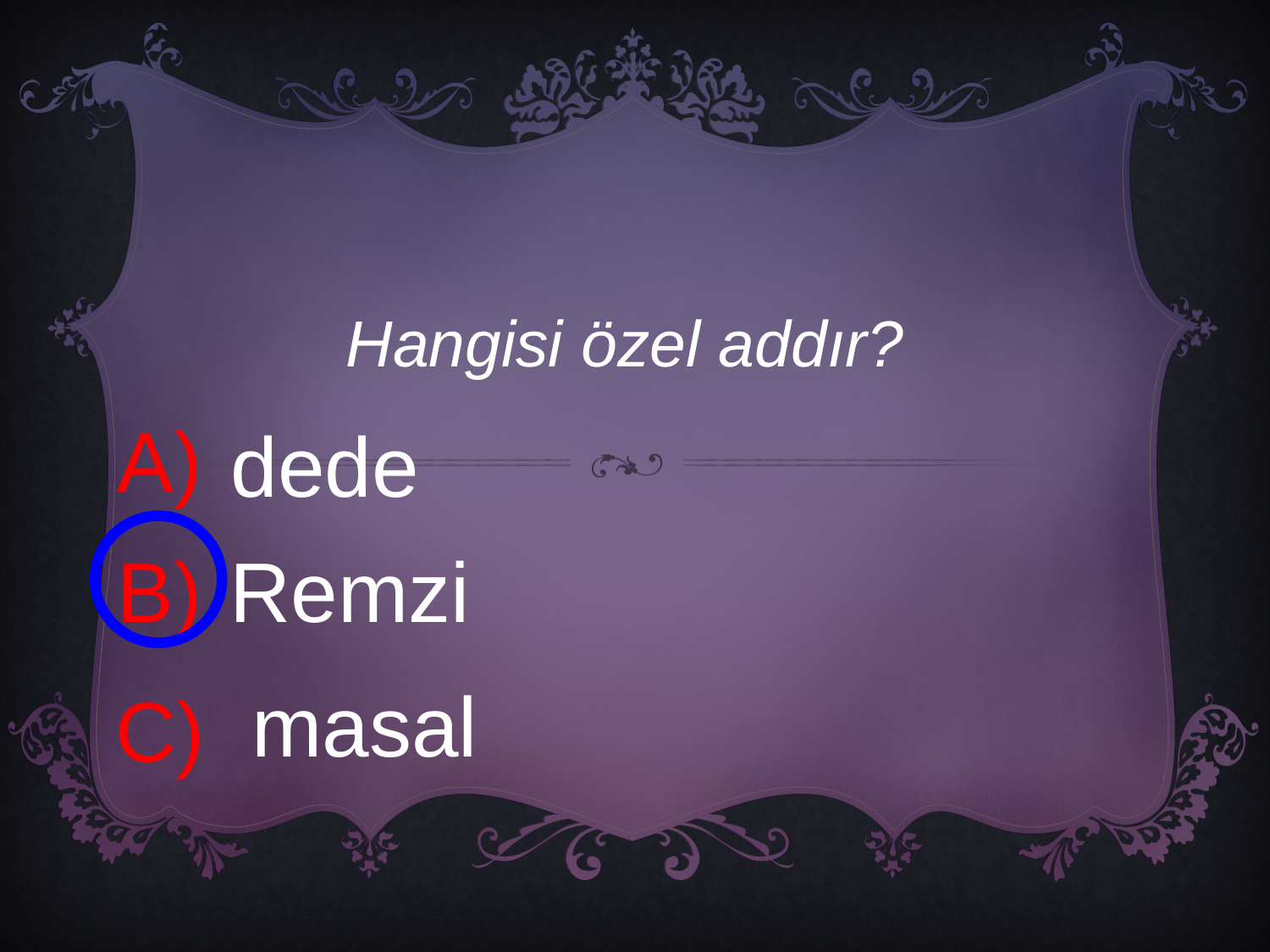

Hangisi özel addır?
A)
dede

B)
Remzi
masal
C)